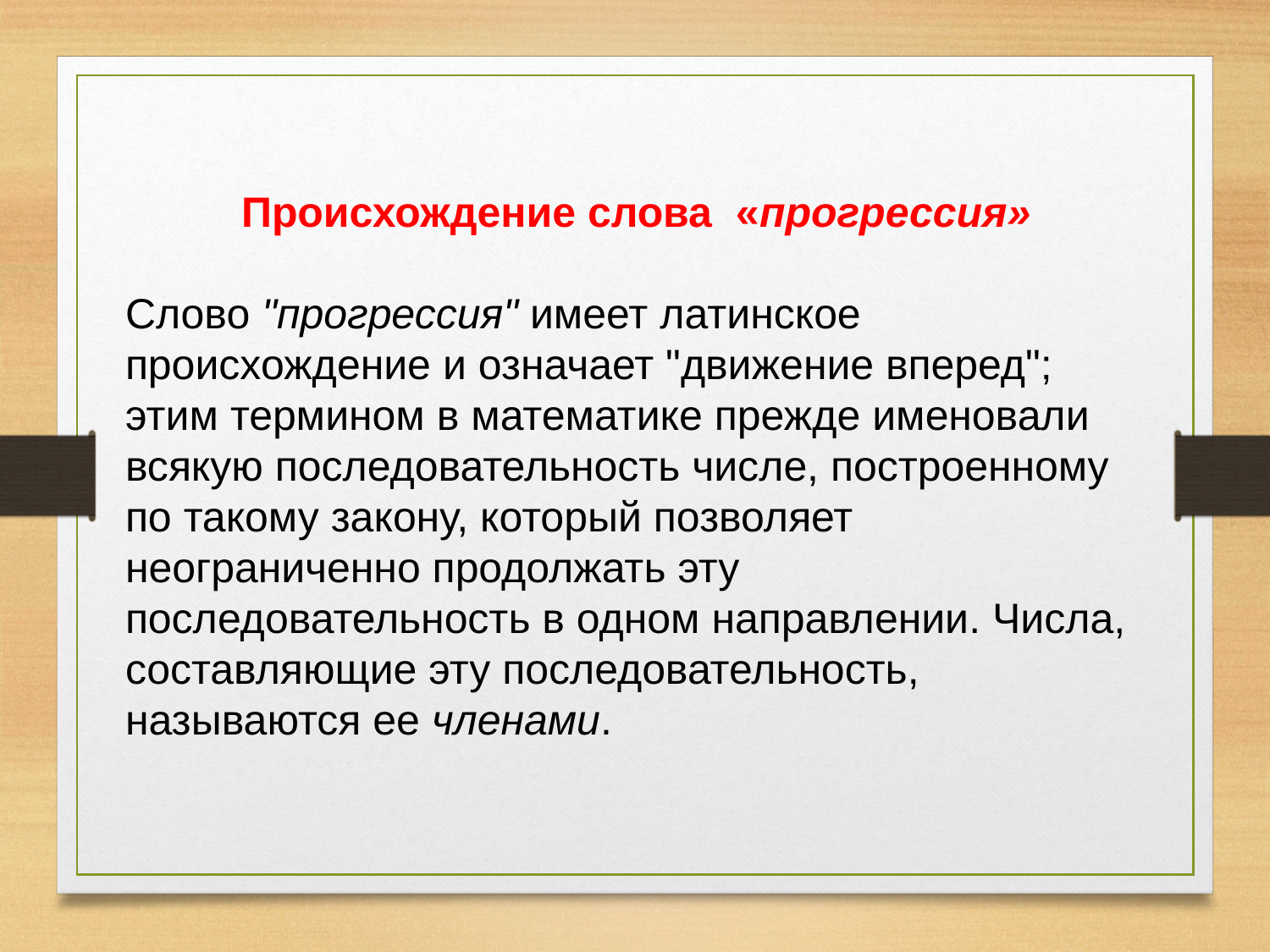

Происхождение слова  «прогрессия»

Слово "прогрессия" имеет латинское происхождение и означает "движение вперед"; этим термином в математике прежде именовали всякую последовательность числе, построенному по такому закону, который позволяет неограниченно продолжать эту последовательность в одном направлении. Числа, составляющие эту последовательность, называются ее членами.